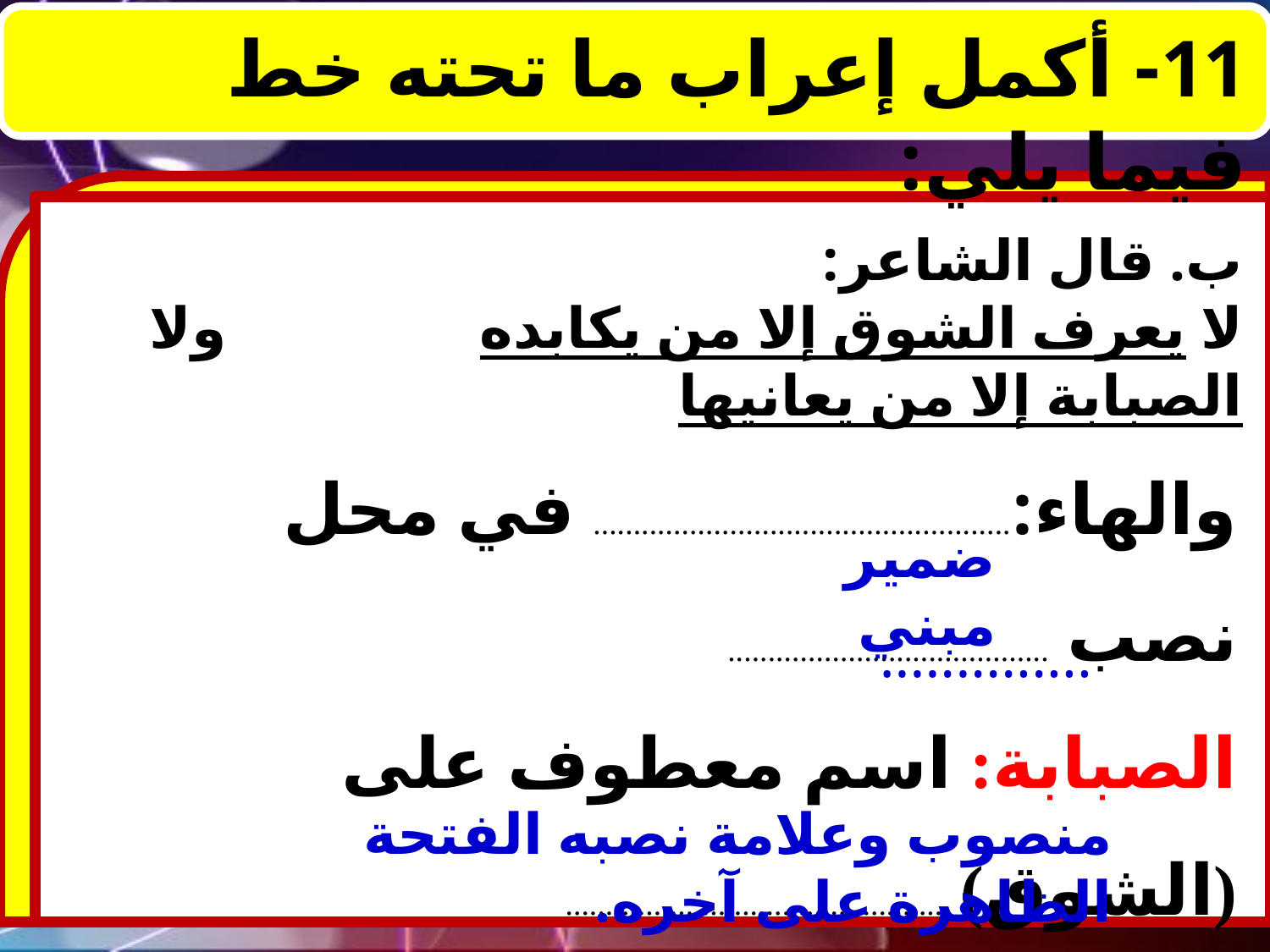

11- أكمل إعراب ما تحته خط فيما يلي:

ب. قال الشاعر:
لا يعرف الشوق إلا من يكابده			ولا الصبابة إلا من يعانيها
والهاء:.................................................... في محل نصب ........................................
الصبابة: اسم معطوف على (الشوق) ...............................................
ضمير مبني
..............
منصوب وعلامة نصبه الفتحة الظاهرة على آخره.